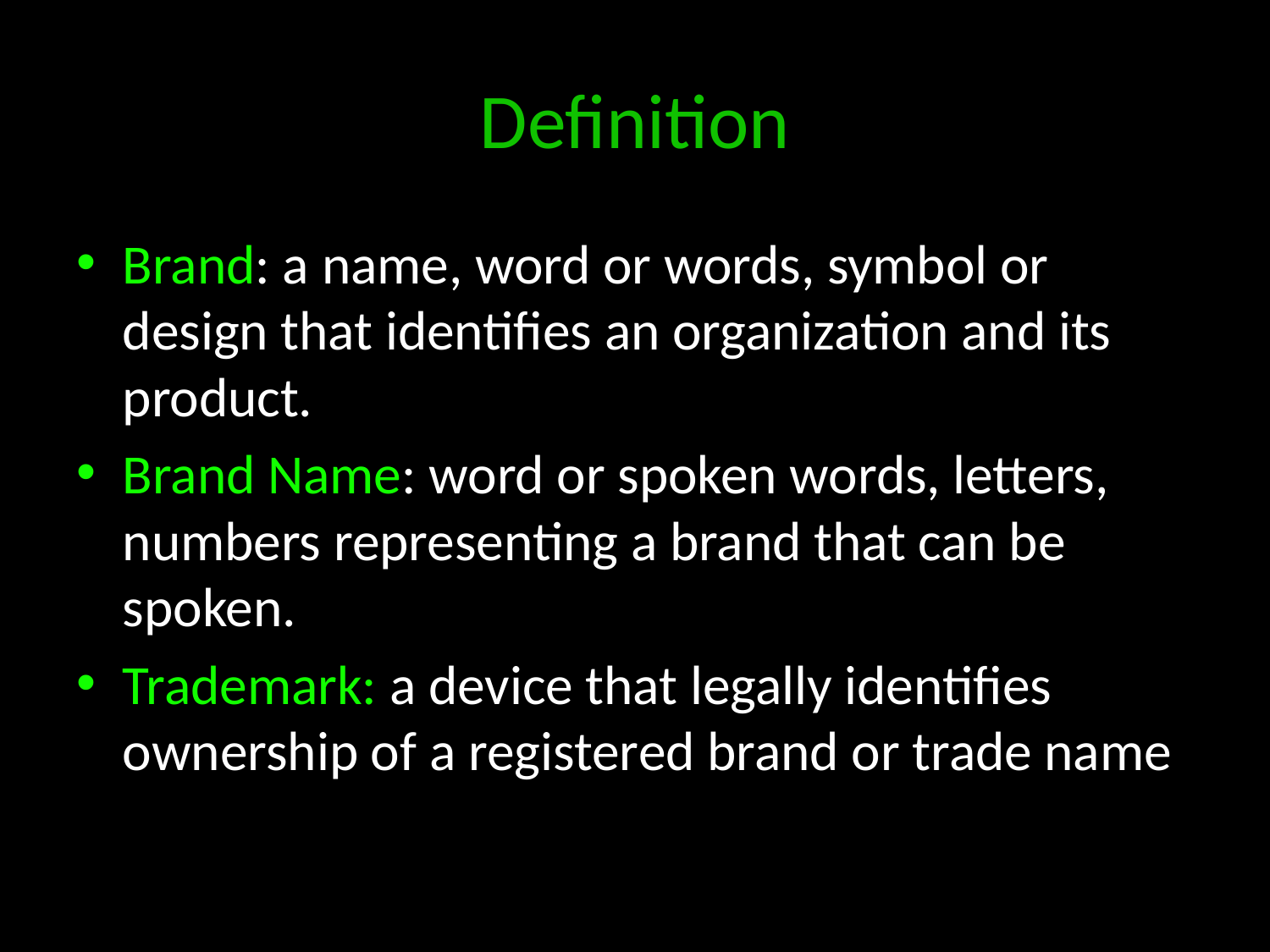

# Definition
Brand: a name, word or words, symbol or design that identifies an organization and its product.
Brand Name: word or spoken words, letters, numbers representing a brand that can be spoken.
Trademark: a device that legally identifies ownership of a registered brand or trade name